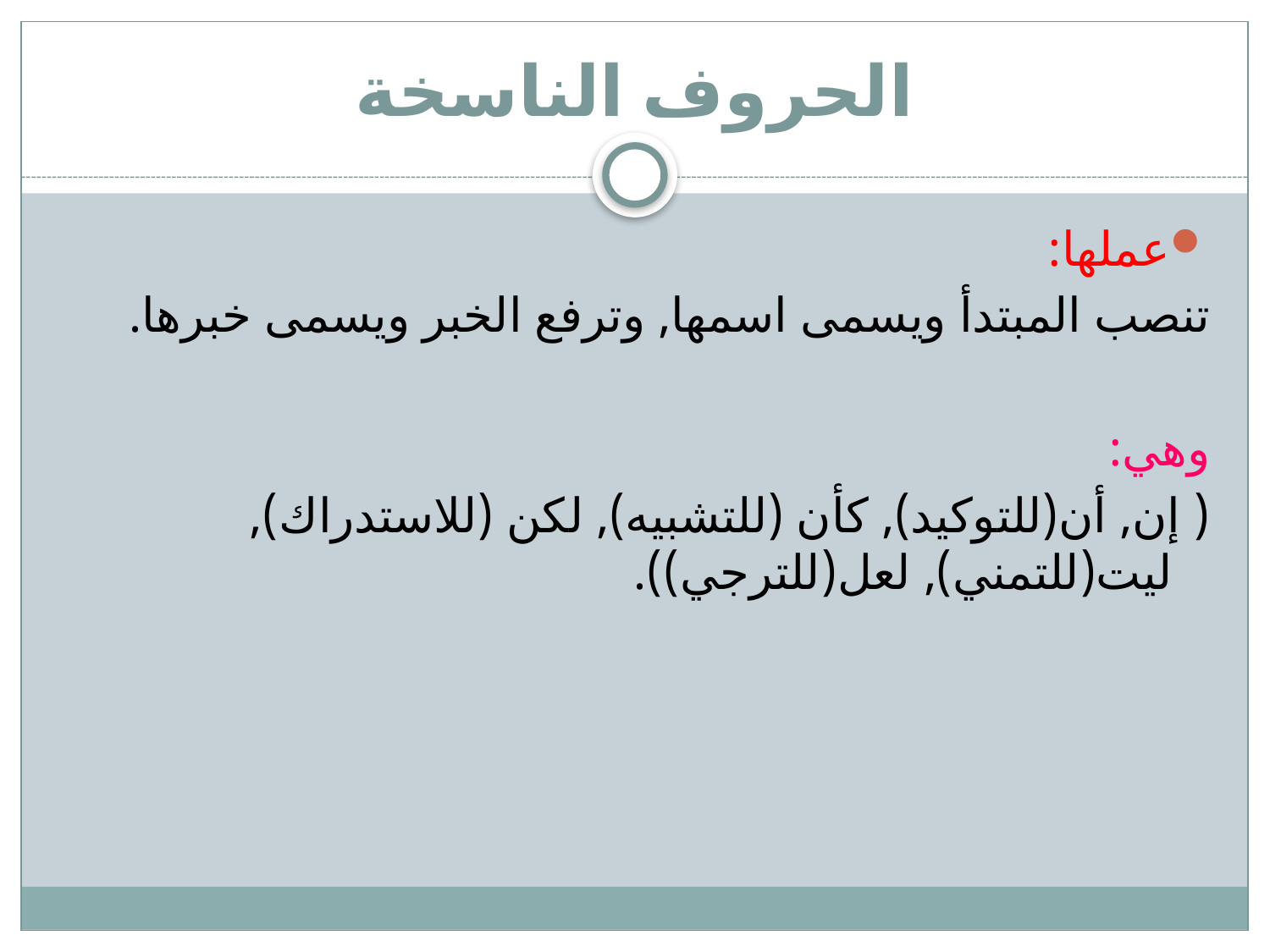

# الحروف الناسخة
عملها:
تنصب المبتدأ ويسمى اسمها, وترفع الخبر ويسمى خبرها.

وهي:
( إن, أن(للتوكيد), كأن (للتشبيه), لكن (للاستدراك), ليت(للتمني), لعل(للترجي)).